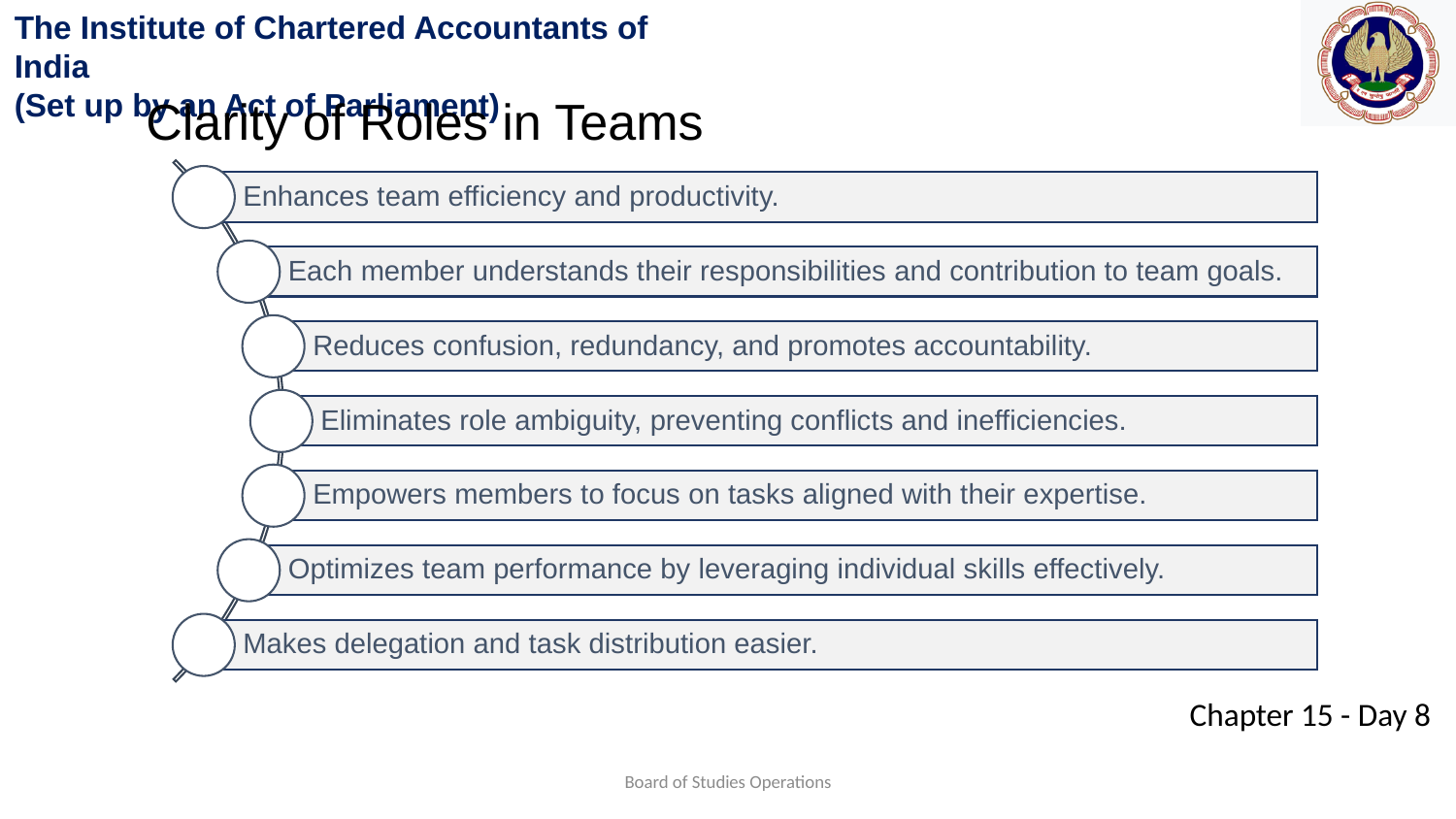

Clarity of Roles in Teams
Enhances team efficiency and productivity.
Each member understands their responsibilities and contribution to team goals.
Reduces confusion, redundancy, and promotes accountability.
Eliminates role ambiguity, preventing conflicts and inefficiencies.
Empowers members to focus on tasks aligned with their expertise.
Optimizes team performance by leveraging individual skills effectively.
Makes delegation and task distribution easier.
Board of Studies Operations